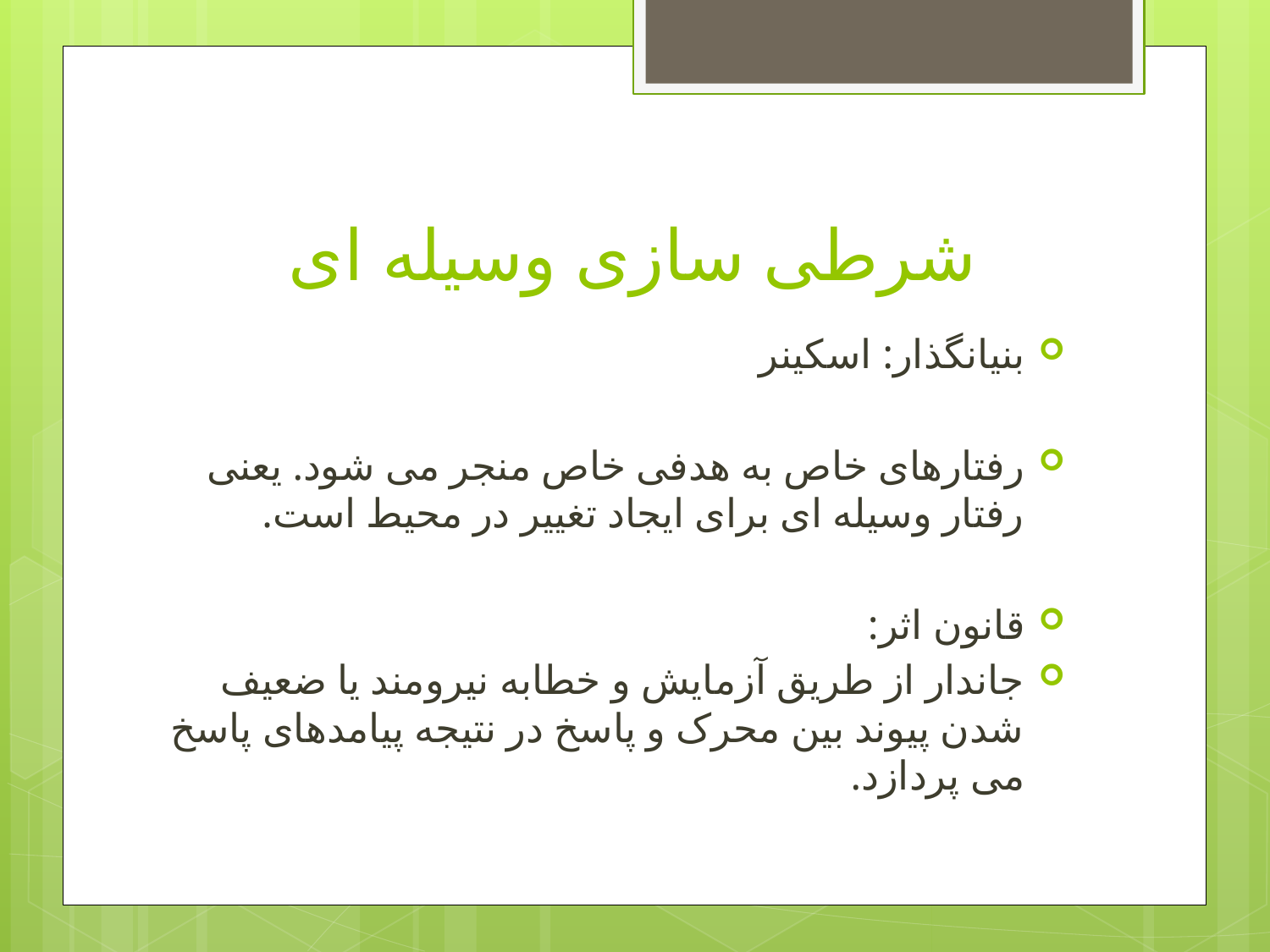

# شرطی سازی وسیله ای
بنیانگذار: اسکینر

رفتارهای خاص به هدفی خاص منجر می شود. یعنی رفتار وسیله ای برای ایجاد تغییر در محیط است.

قانون اثر:
جاندار از طریق آزمایش و خطابه نیرومند یا ضعیف شدن پیوند بین محرک و پاسخ در نتیجه پیامدهای پاسخ می پردازد.